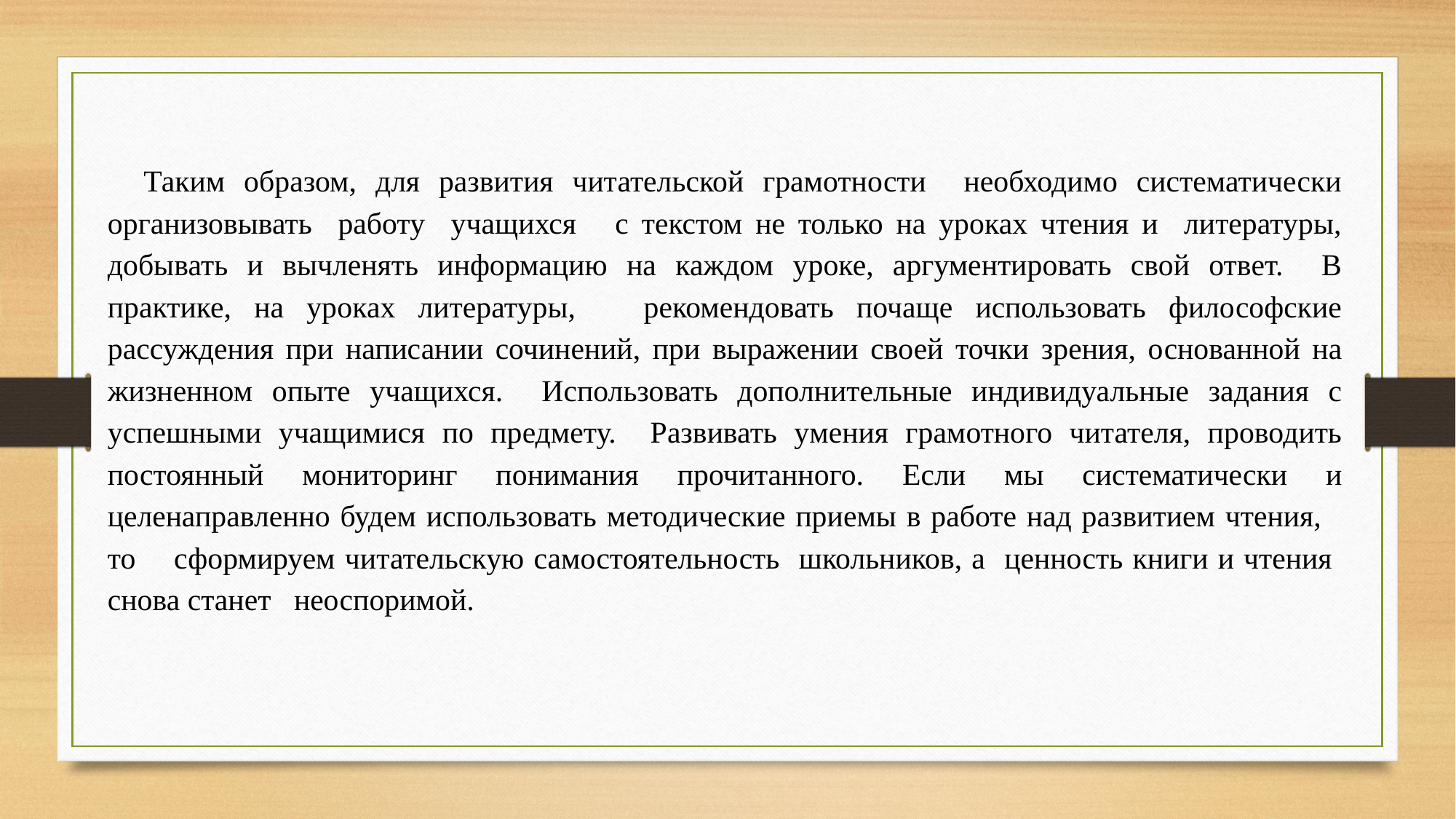

Таким образом, для развития читательской грамотности  необходимо систематически организовывать  работу  учащихся   с текстом не только на уроках чтения и  литературы, добывать и вычленять информацию на каждом уроке, аргументировать свой ответ.  В практике, на уроках литературы,   рекомендовать почаще использовать философские рассуждения при написании сочинений, при выражении своей точки зрения, основанной на жизненном опыте учащихся.  Использовать дополнительные индивидуальные задания с успешными учащимися по предмету.  Развивать умения грамотного читателя, проводить постоянный мониторинг понимания прочитанного. Если мы систематически и целенаправленно будем использовать методические приемы в работе над развитием чтения,   то    сформируем читательскую самостоятельность  школьников, а  ценность книги и чтения  снова станет   неоспоримой.